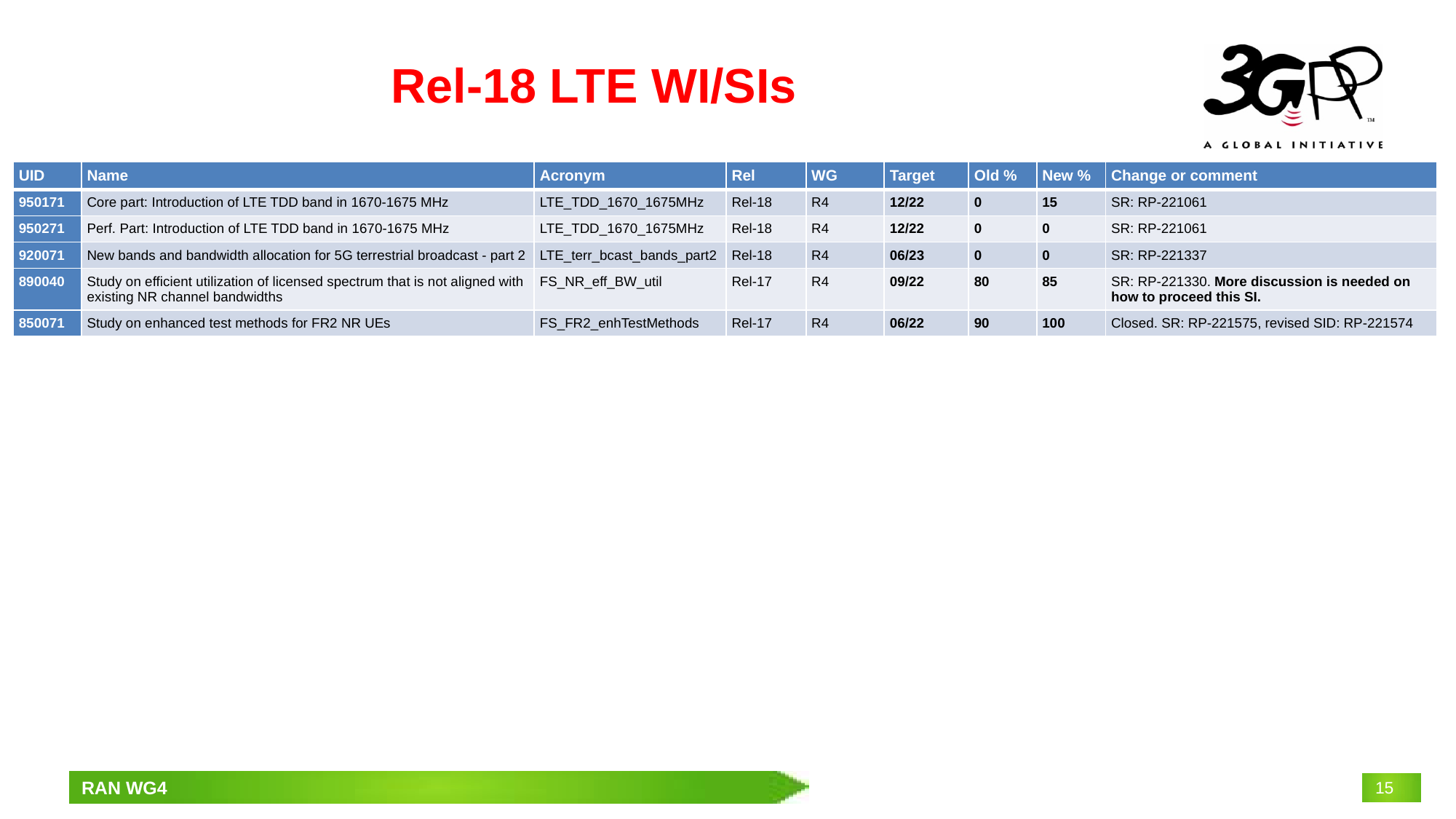

# Rel-18 LTE WI/SIs
| UID | Name | Acronym | Rel | WG | Target | Old % | New % | Change or comment |
| --- | --- | --- | --- | --- | --- | --- | --- | --- |
| 950171 | Core part: Introduction of LTE TDD band in 1670-1675 MHz | LTE\_TDD\_1670\_1675MHz | Rel-18 | R4 | 12/22 | 0 | 15 | SR: RP-221061 |
| 950271 | Perf. Part: Introduction of LTE TDD band in 1670-1675 MHz | LTE\_TDD\_1670\_1675MHz | Rel-18 | R4 | 12/22 | 0 | 0 | SR: RP-221061 |
| 920071 | New bands and bandwidth allocation for 5G terrestrial broadcast - part 2 | LTE\_terr\_bcast\_bands\_part2 | Rel-18 | R4 | 06/23 | 0 | 0 | SR: RP-221337 |
| 890040 | Study on efficient utilization of licensed spectrum that is not aligned with existing NR channel bandwidths | FS\_NR\_eff\_BW\_util | Rel-17 | R4 | 09/22 | 80 | 85 | SR: RP-221330. More discussion is needed on how to proceed this SI. |
| 850071 | Study on enhanced test methods for FR2 NR UEs | FS\_FR2\_enhTestMethods | Rel-17 | R4 | 06/22 | 90 | 100 | Closed. SR: RP-221575, revised SID: RP-221574 |